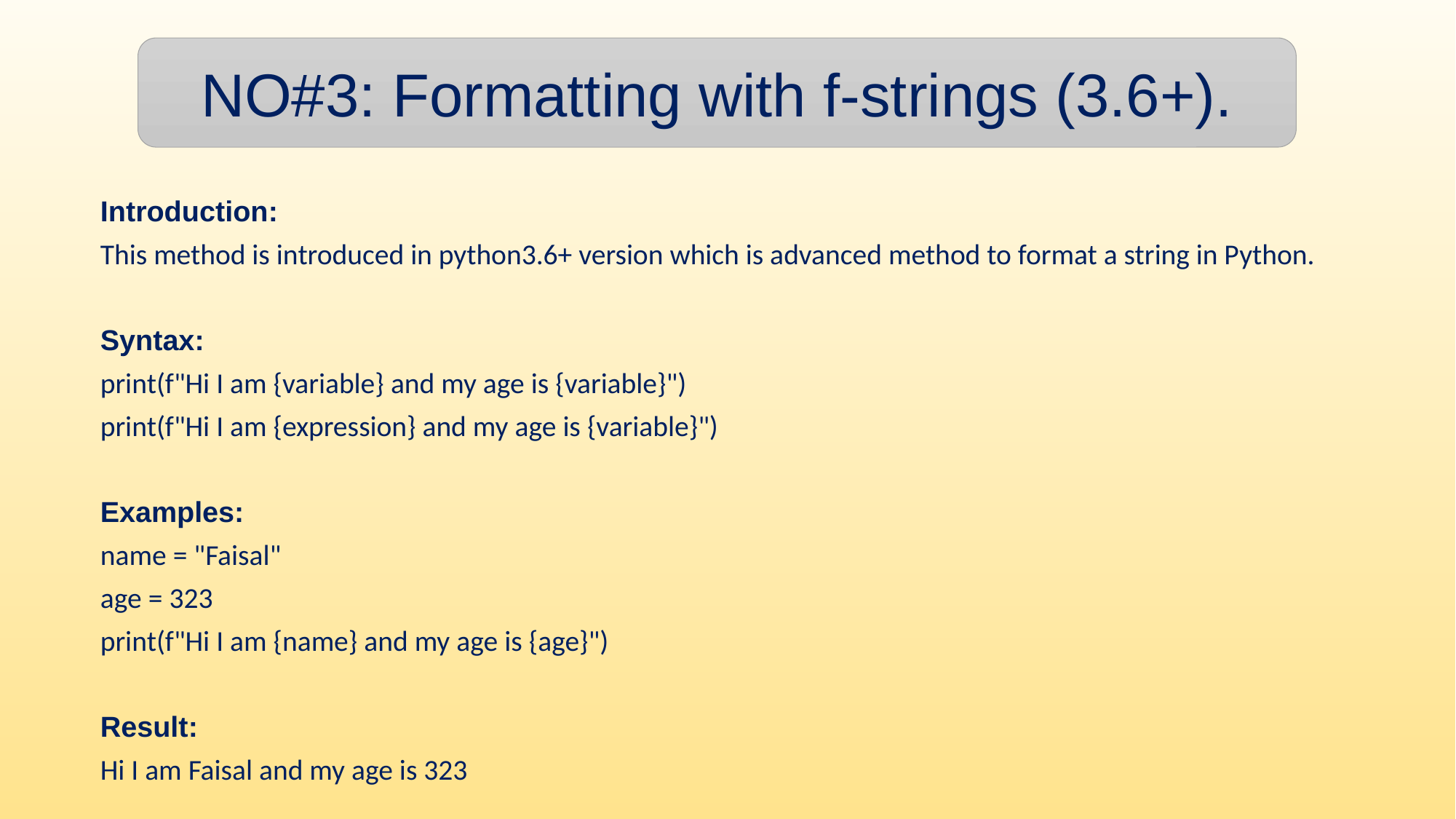

NO#3: Formatting with f-strings (3.6+).
Introduction:
This method is introduced in python3.6+ version which is advanced method to format a string in Python.

Syntax:
print(f"Hi I am {variable} and my age is {variable}")
print(f"Hi I am {expression} and my age is {variable}")

Examples:
name = "Faisal"
age = 323
print(f"Hi I am {name} and my age is {age}")

Result:
Hi I am Faisal and my age is 323